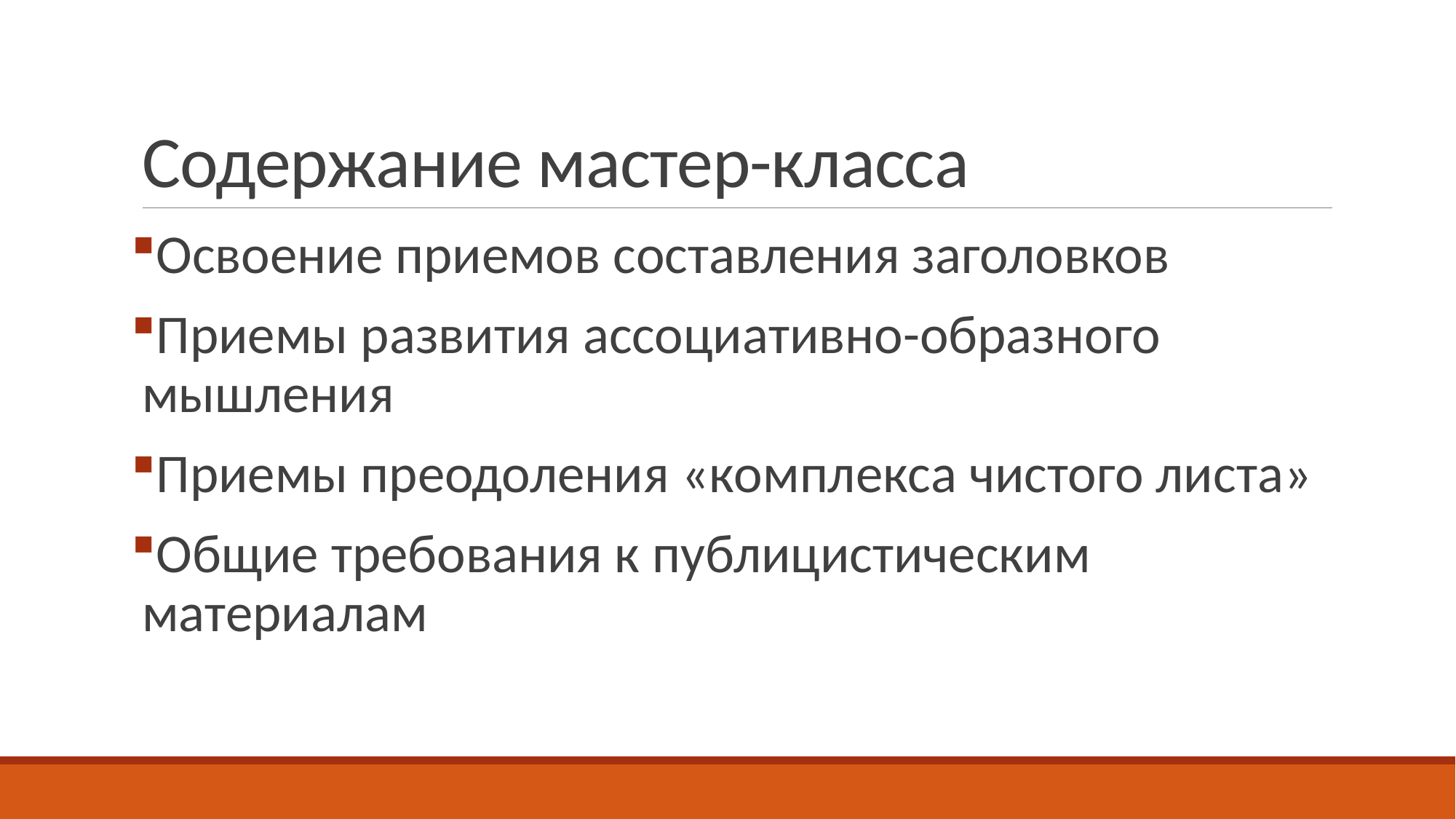

# Содержание мастер-класса
Освоение приемов составления заголовков
Приемы развития ассоциативно-образного мышления
Приемы преодоления «комплекса чистого листа»
Общие требования к публицистическим материалам